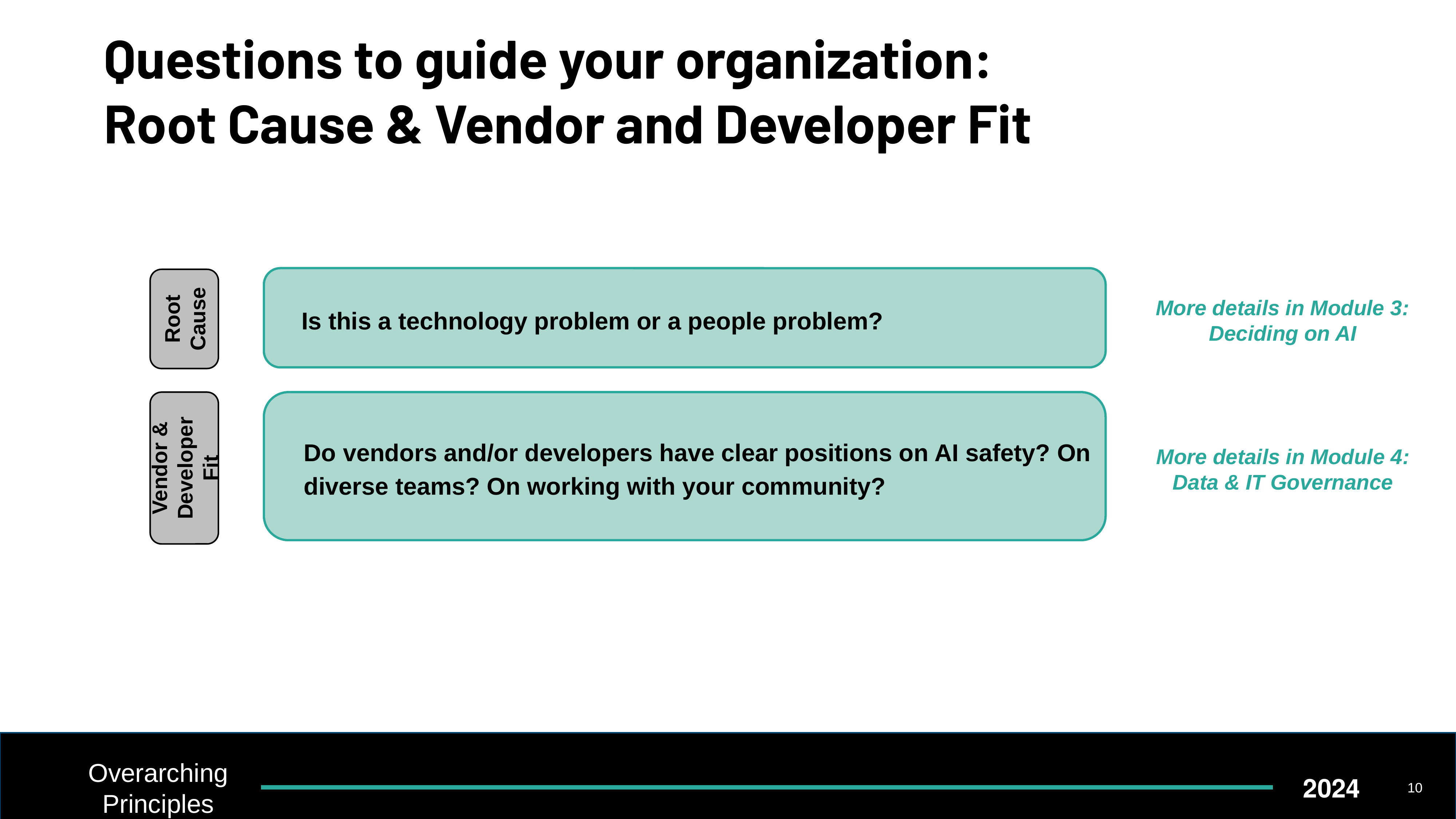

# Questions to guide your organization: Root Cause & Vendor and Developer Fit
Is this a technology problem or a people problem?
Root Cause
More details in Module 3:
Deciding on AI
Vendor & Developer Fit
Do vendors and/or developers have clear positions on AI safety? On diverse teams? On working with your community?
More details in Module 4: Data & IT Governance